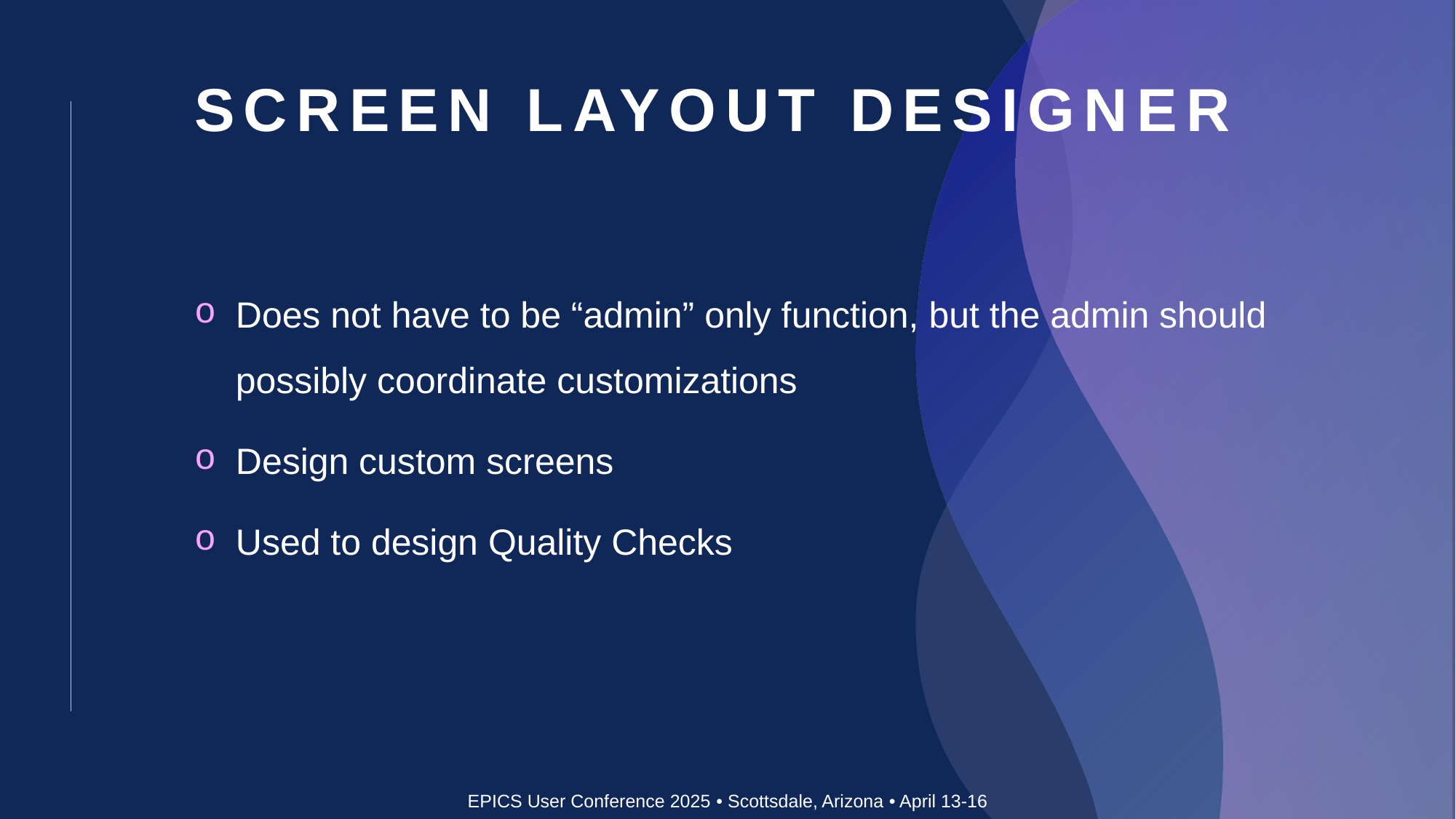

# Screen layout designer
Does not have to be “admin” only function, but the admin should possibly coordinate customizations
Design custom screens
Used to design Quality Checks